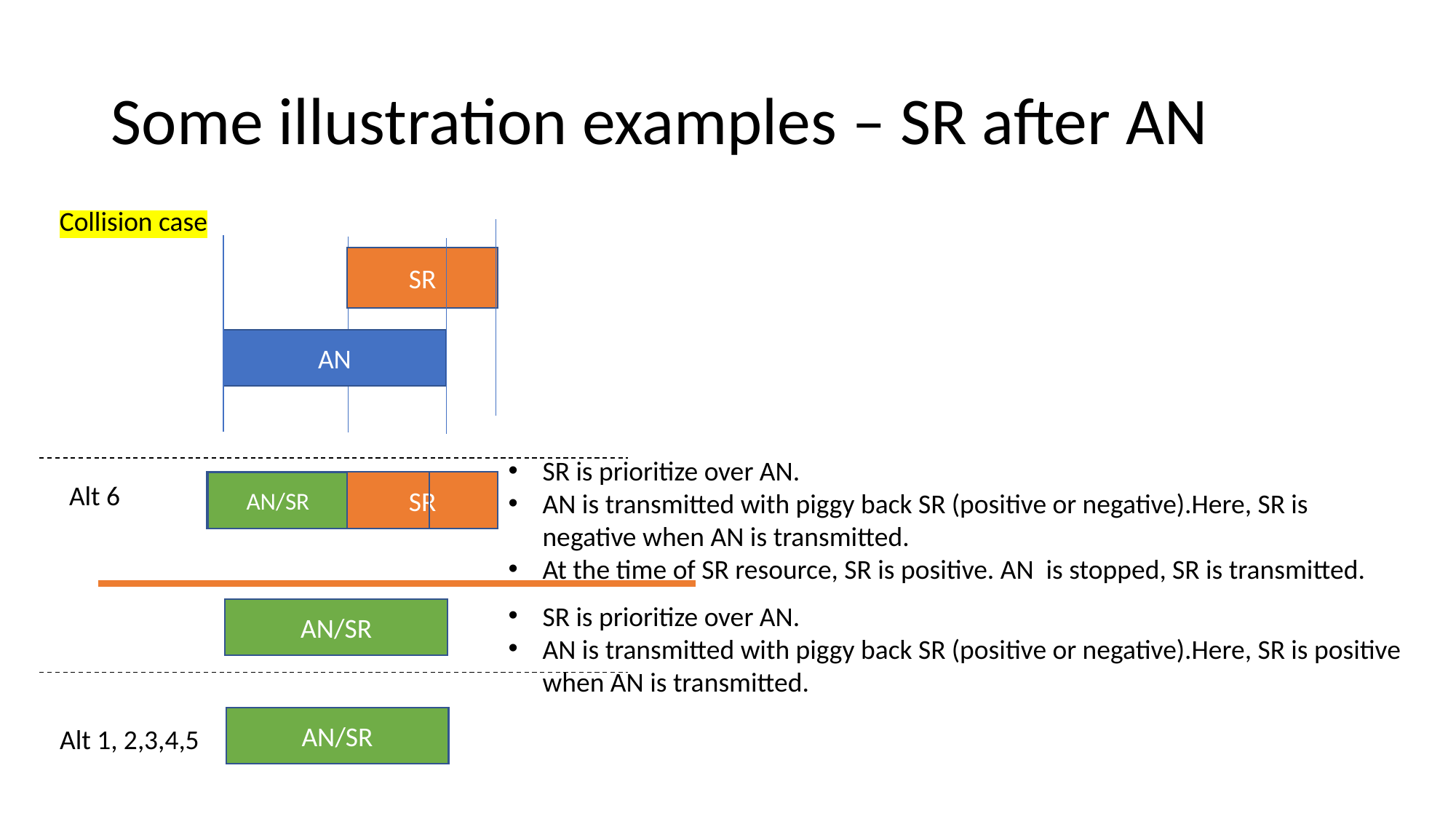

# Some illustration examples – SR after AN
Collision case
SR
AN
SR is prioritize over AN.
AN is transmitted with piggy back SR (positive or negative).Here, SR is negative when AN is transmitted.
At the time of SR resource, SR is positive. AN  is stopped, SR is transmitted.
SR

Alt 6
AN/SR
SR is prioritize over AN.
AN is transmitted with piggy back SR (positive or negative).Here, SR is positive when AN is transmitted.

AN/SR
AN/SR
Alt 1, 2,3,4,5